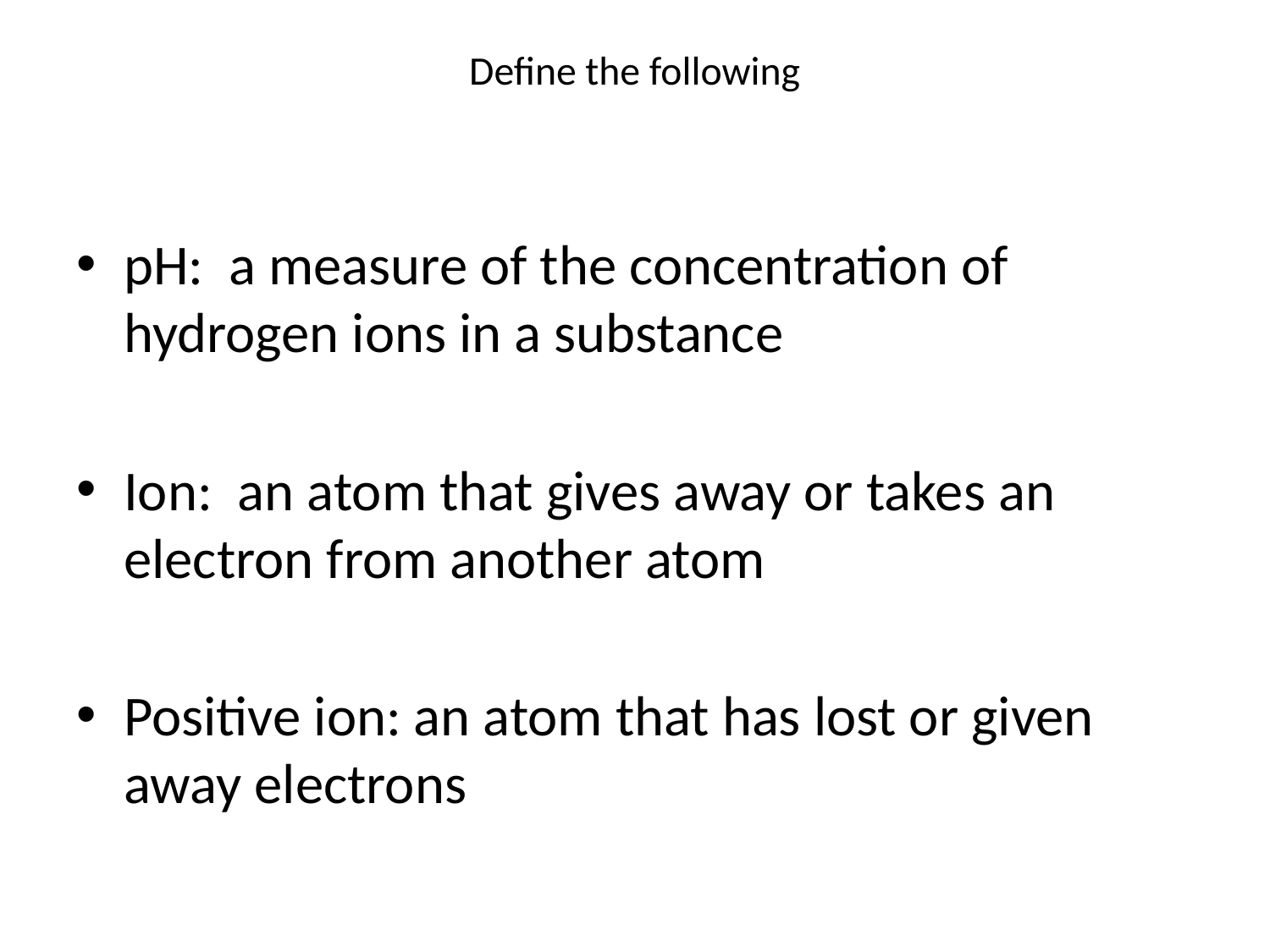

# Define the following
pH:  a measure of the concentration of hydrogen ions in a substance

Ion:  an atom that gives away or takes an electron from another atom

Positive ion: an atom that has lost or given away electrons